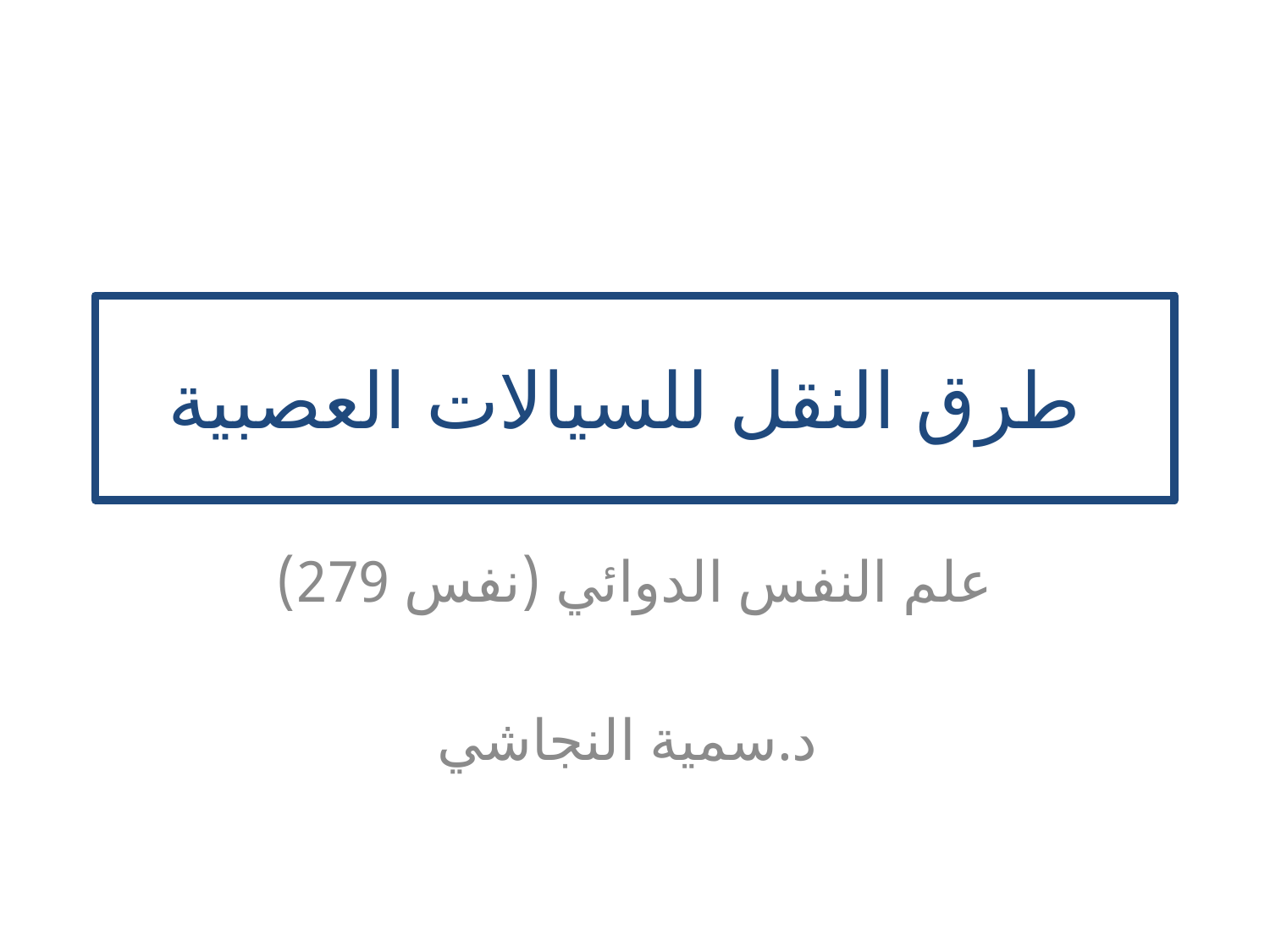

# طرق النقل للسيالات العصبية
علم النفس الدوائي (نفس 279)

د.سمية النجاشي